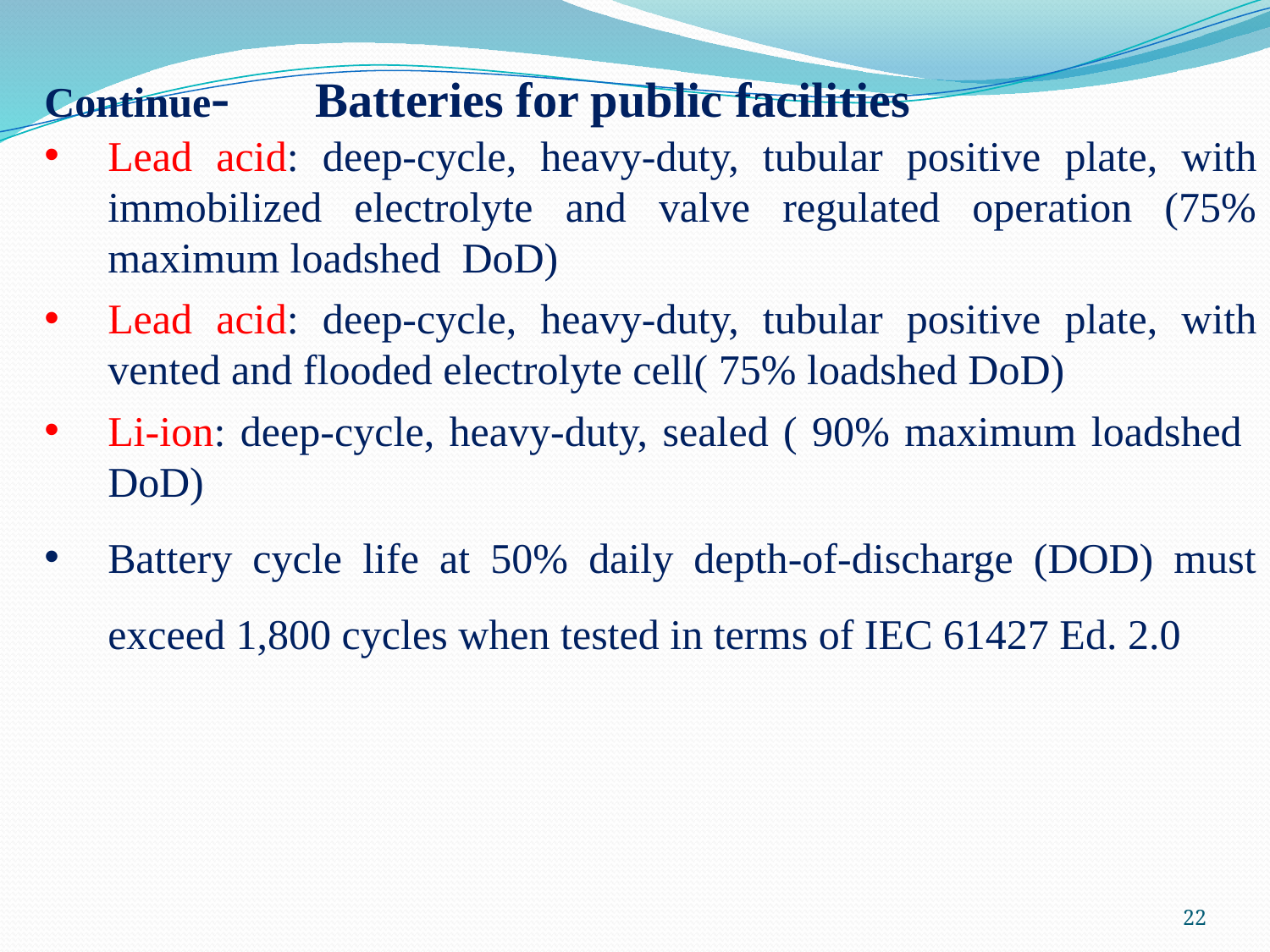

Continue-      Batteries for public facilities
Lead acid: deep-cycle, heavy-duty, tubular positive plate, with immobilized electrolyte and valve regulated operation (75% maximum loadshed  DoD)
Lead acid: deep-cycle, heavy-duty, tubular positive plate, with vented and flooded electrolyte cell( 75% loadshed DoD)
Li-ion: deep-cycle, heavy-duty, sealed ( 90% maximum loadshed  DoD)
Battery cycle life at 50% daily depth-of-discharge (DOD) must exceed 1,800 cycles when tested in terms of IEC 61427 Ed. 2.0

22